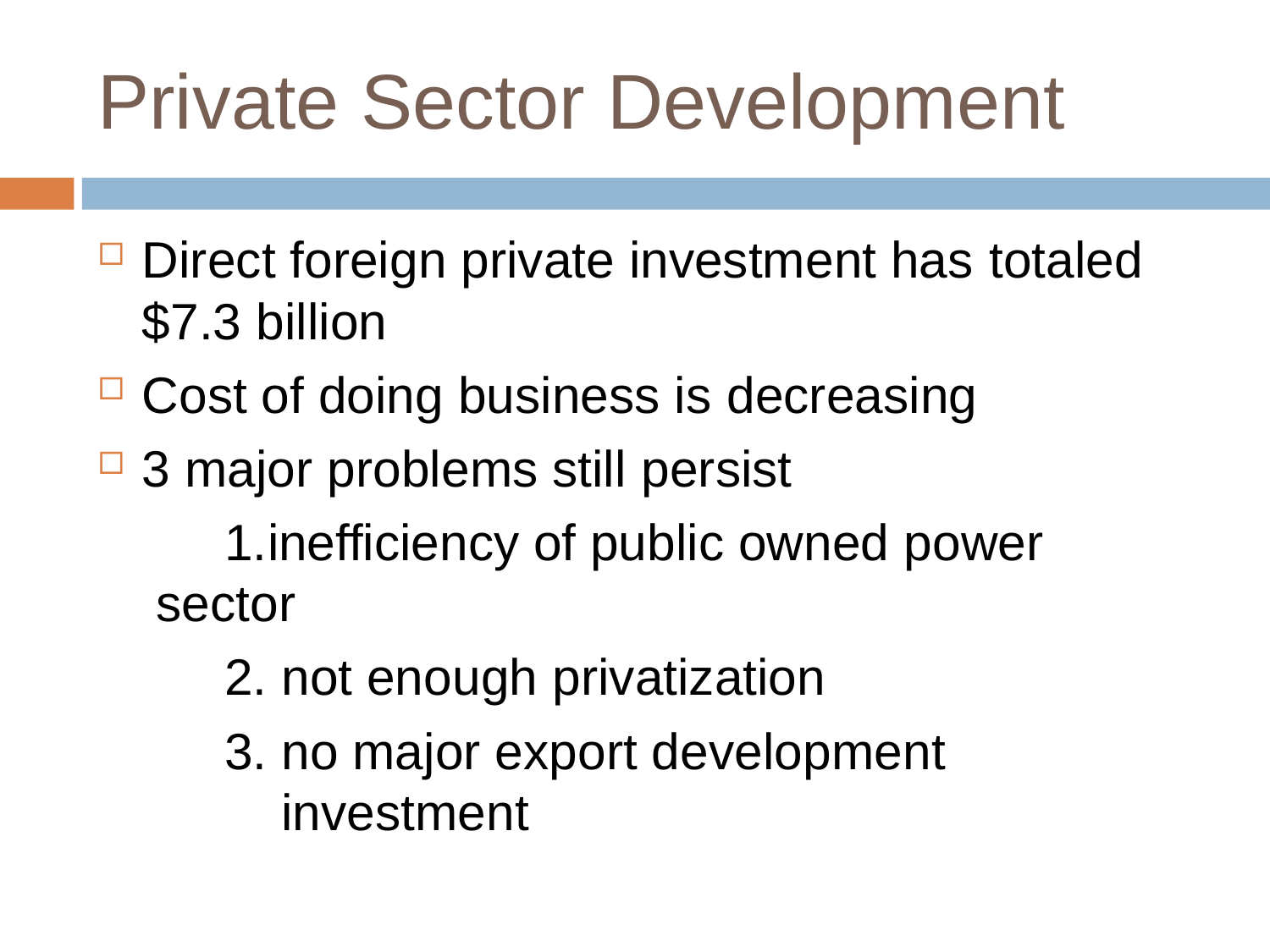

# Private Sector Development
Direct foreign private investment has totaled
$7.3 billion
Cost of doing business is decreasing
3 major problems still persist
inefficiency of public owned power  sector
not enough privatization
no major export development investment